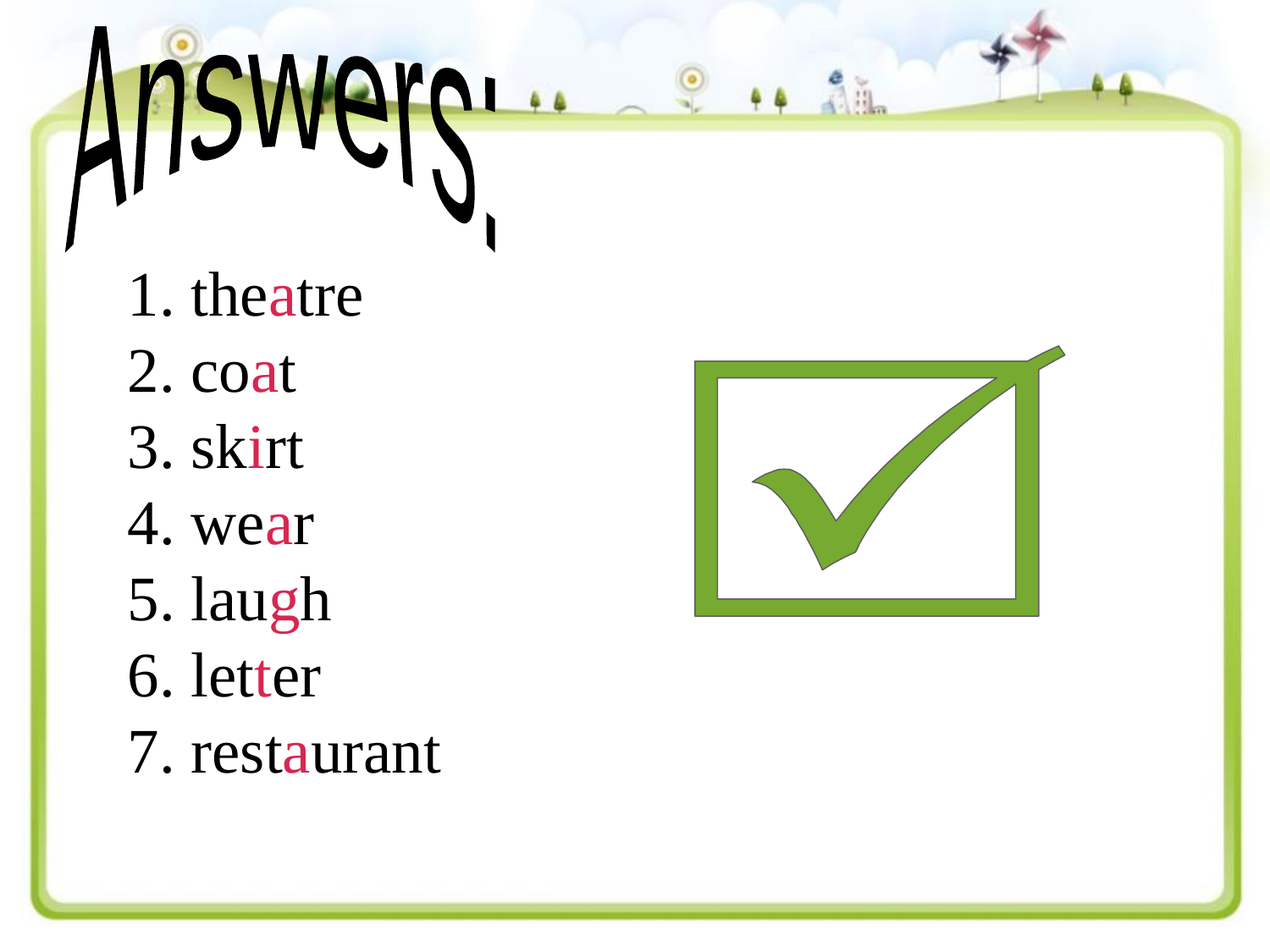

Answers:
1. theatre
2. coat
3. skirt
4. wear
5. laugh
6. letter
7. restaurant